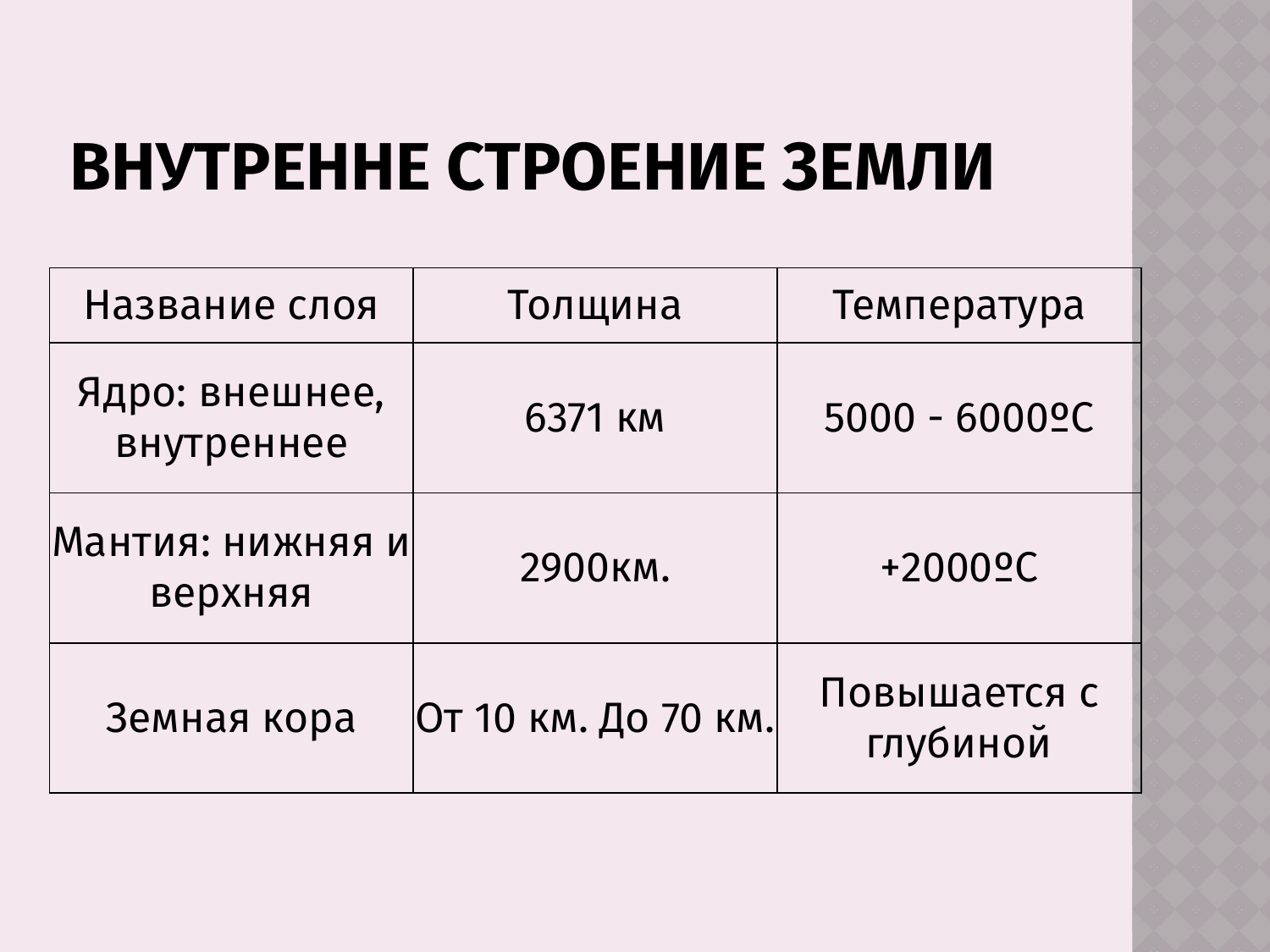

# ВНУТРЕННЕ СТРОЕНИЕ ЗЕМЛИ
| Название слоя | Толщина | Температура |
| --- | --- | --- |
| Ядро: внешнее, внутреннее | 6371 км | 5000 - 6000ºС |
| Мантия: нижняя и верхняя | 2900км. | +2000ºС |
| Земная кора | От 10 км. До 70 км. | Повышается с глубиной |